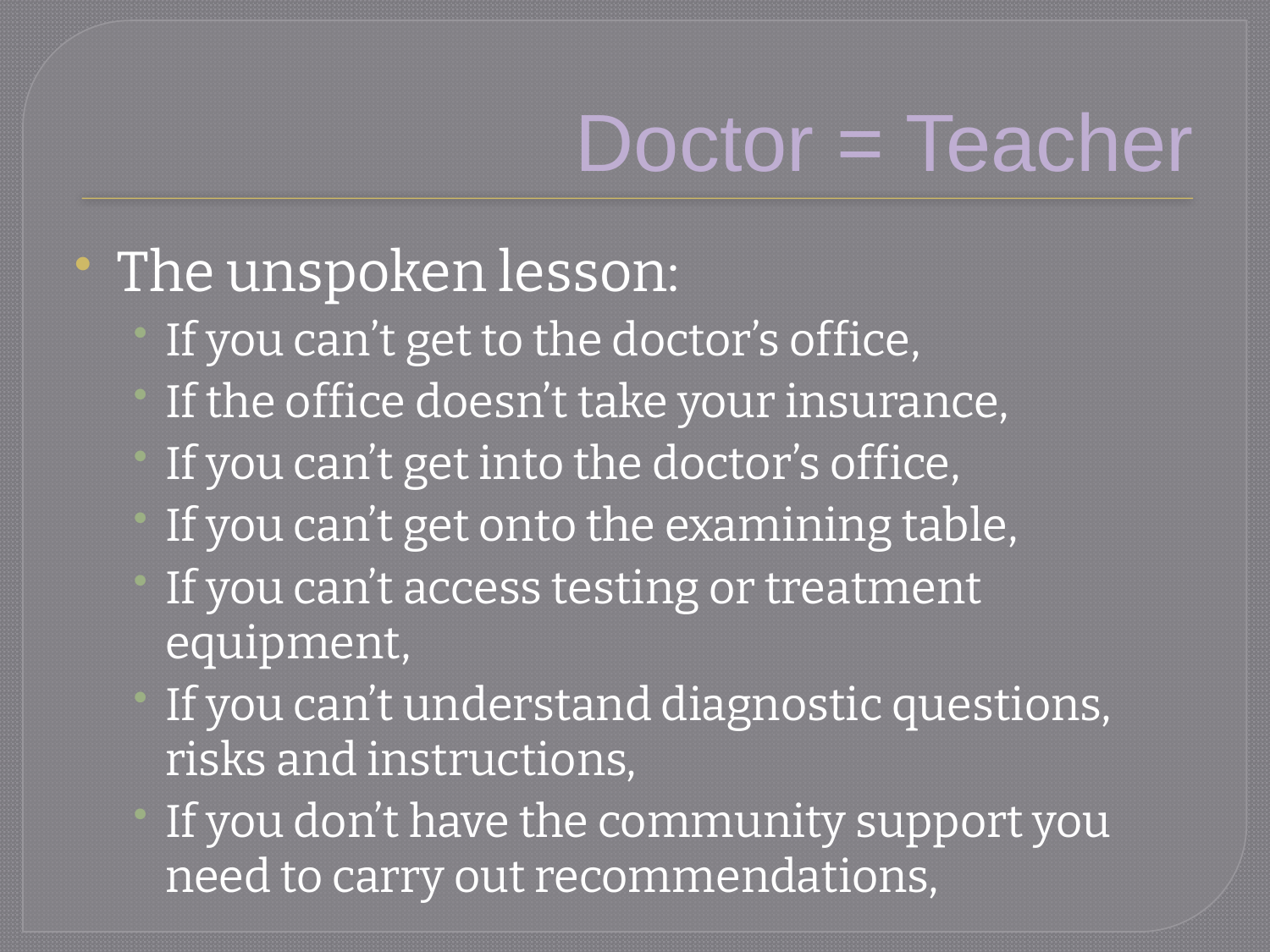

# Doctor = Teacher
The unspoken lesson:
If you can’t get to the doctor’s office,
If the office doesn’t take your insurance,
If you can’t get into the doctor’s office,
If you can’t get onto the examining table,
If you can’t access testing or treatment equipment,
If you can’t understand diagnostic questions, risks and instructions,
If you don’t have the community support you need to carry out recommendations,